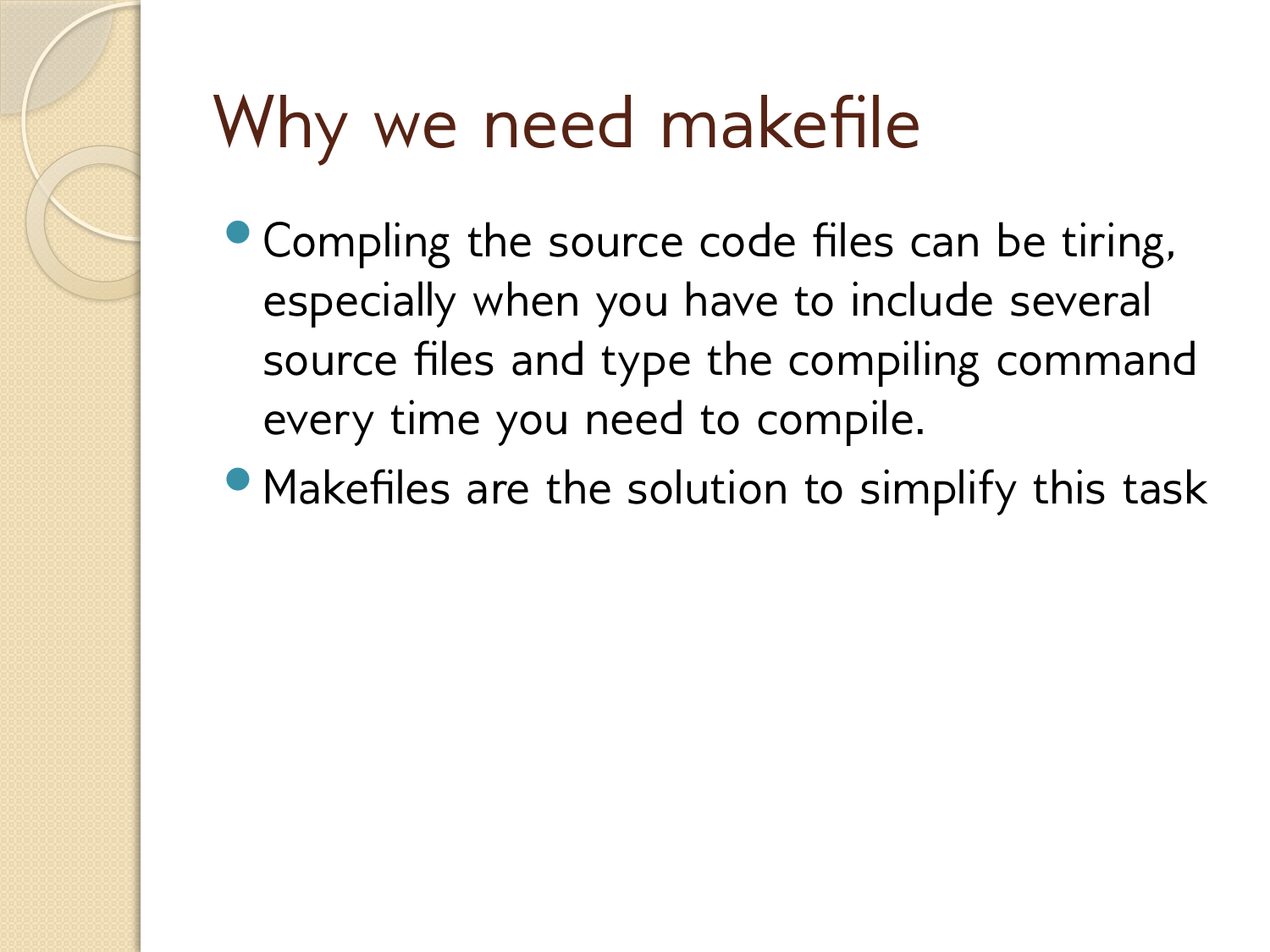

# Why we need makefile
Compling the source code files can be tiring, especially when you have to include several source files and type the compiling command every time you need to compile.
Makefiles are the solution to simplify this task